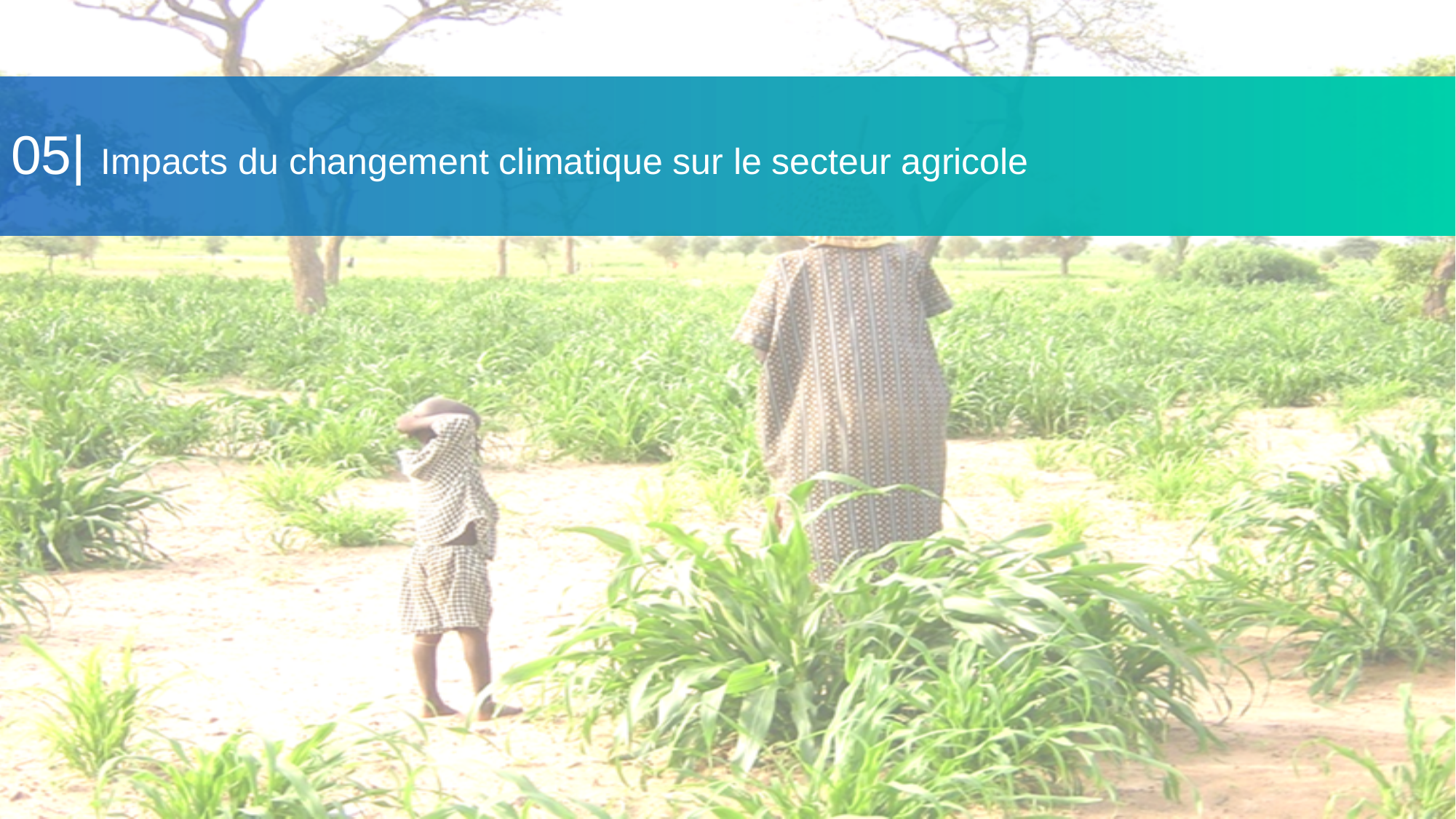

05| Impacts du changement climatique sur le secteur agricole